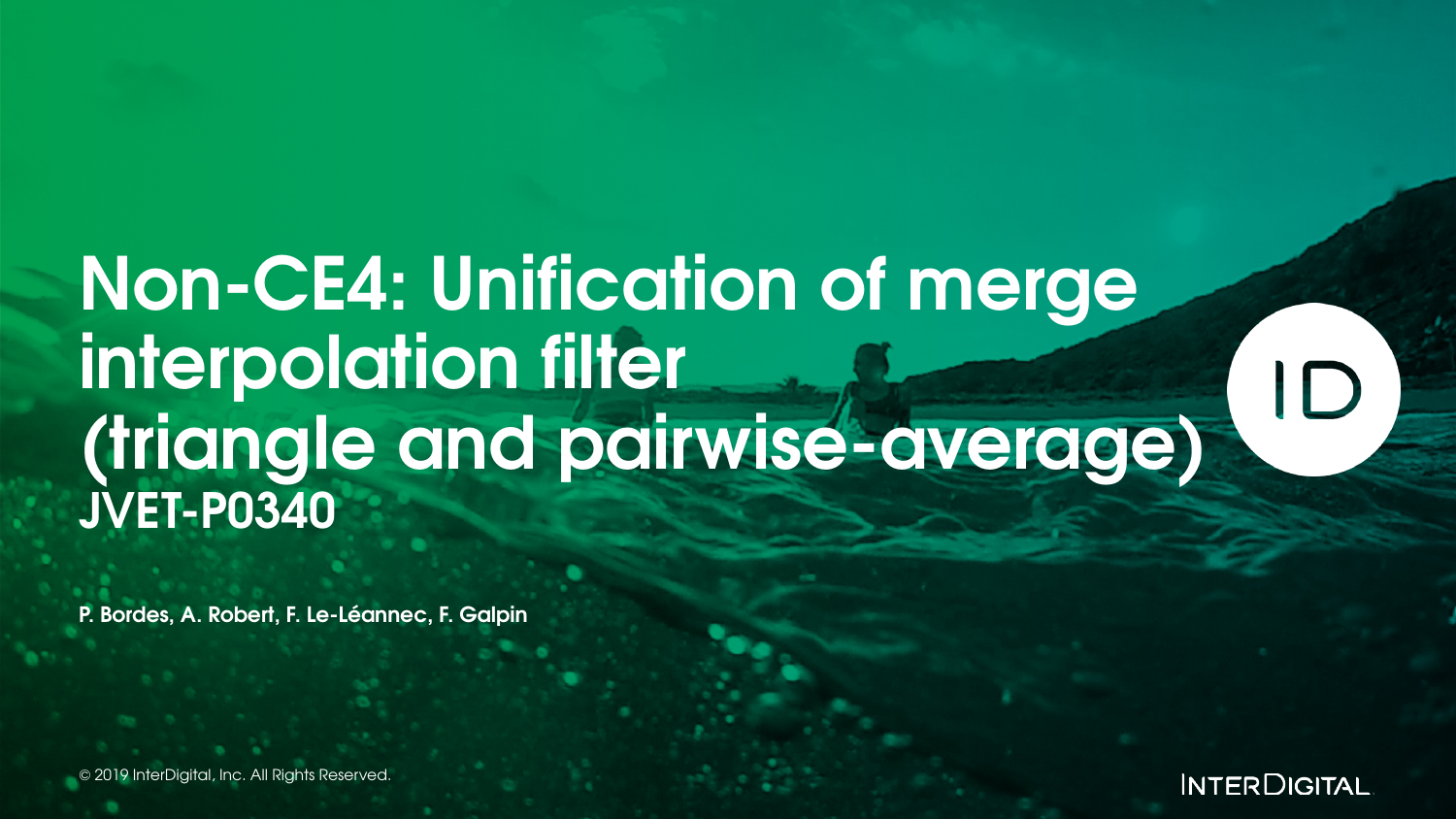

Non-CE4: Unification of merge interpolation filter
(triangle and pairwise-average)
JVET-P0340

P. Bordes, A. Robert, F. Le-Léannec, F. Galpin